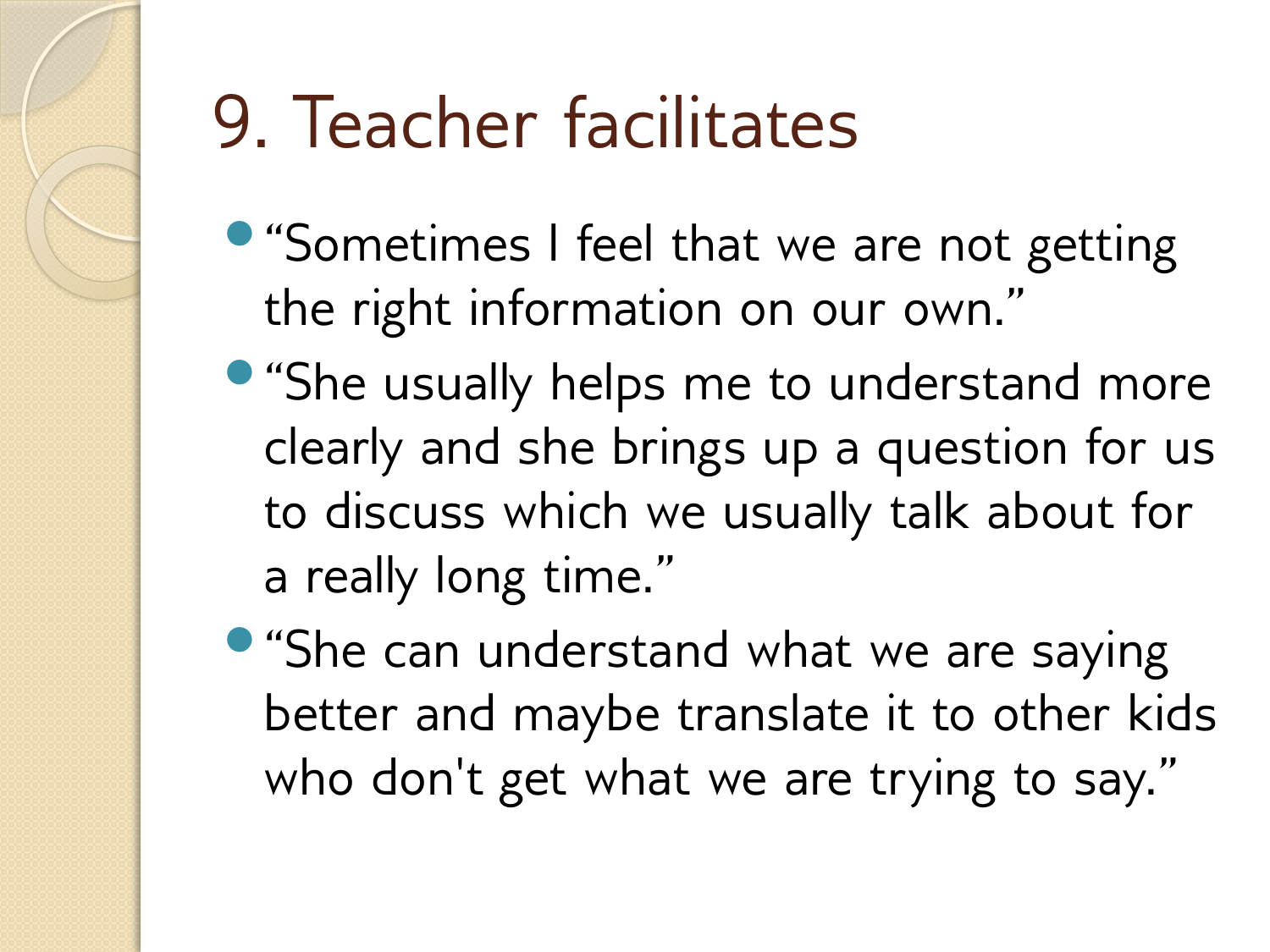

# 9. Teacher facilitates
“Sometimes I feel that we are not getting the right information on our own.”
“She usually helps me to understand more clearly and she brings up a question for us to discuss which we usually talk about for a really long time.”
“She can understand what we are saying better and maybe translate it to other kids who don't get what we are trying to say.”